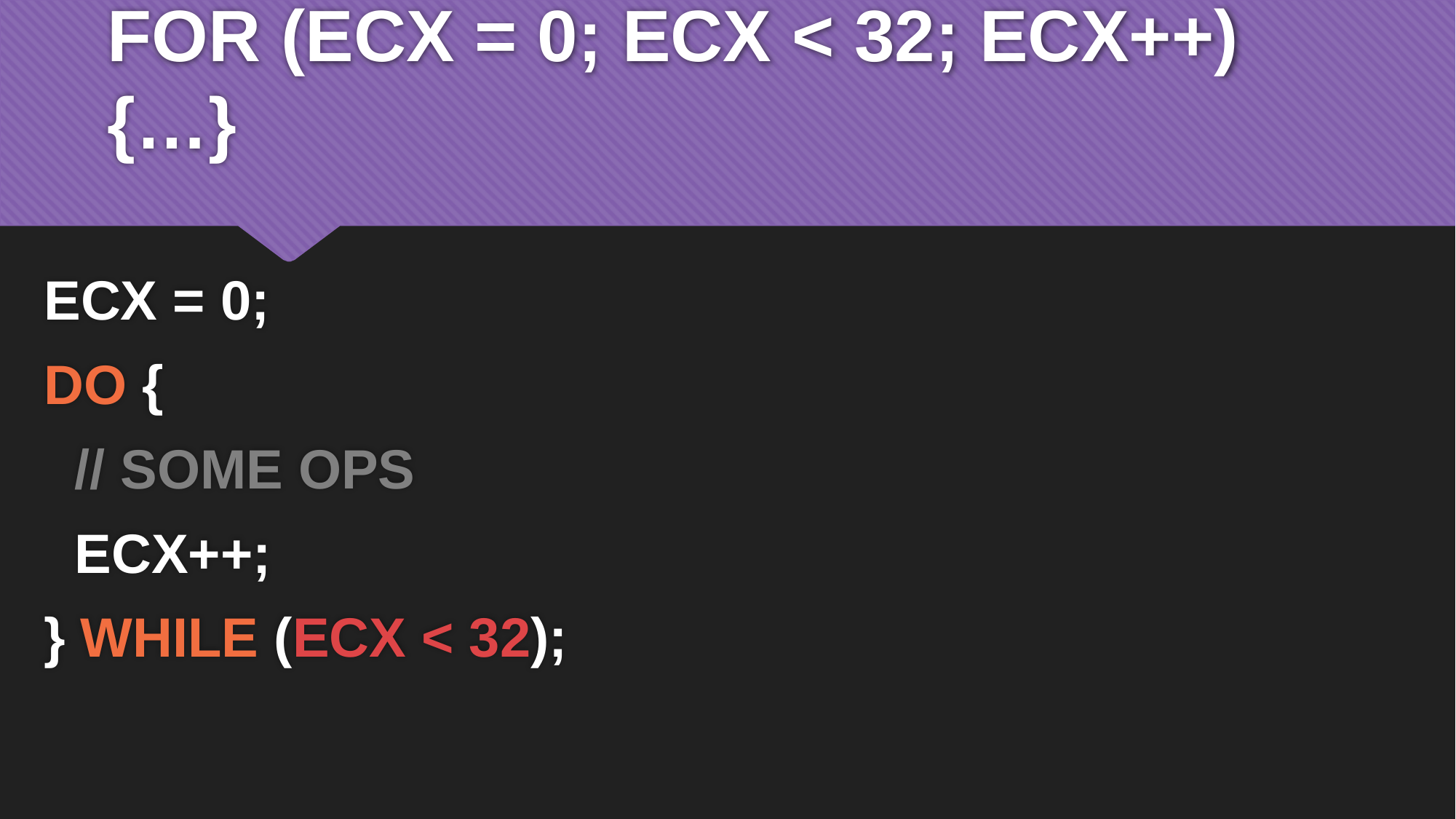

# FOR (ECX = 0; ECX < 32; ECX++) {…}
ECX = 0;
DO {
  // SOME OPS
  ECX++;
} WHILE (ECX < 32);